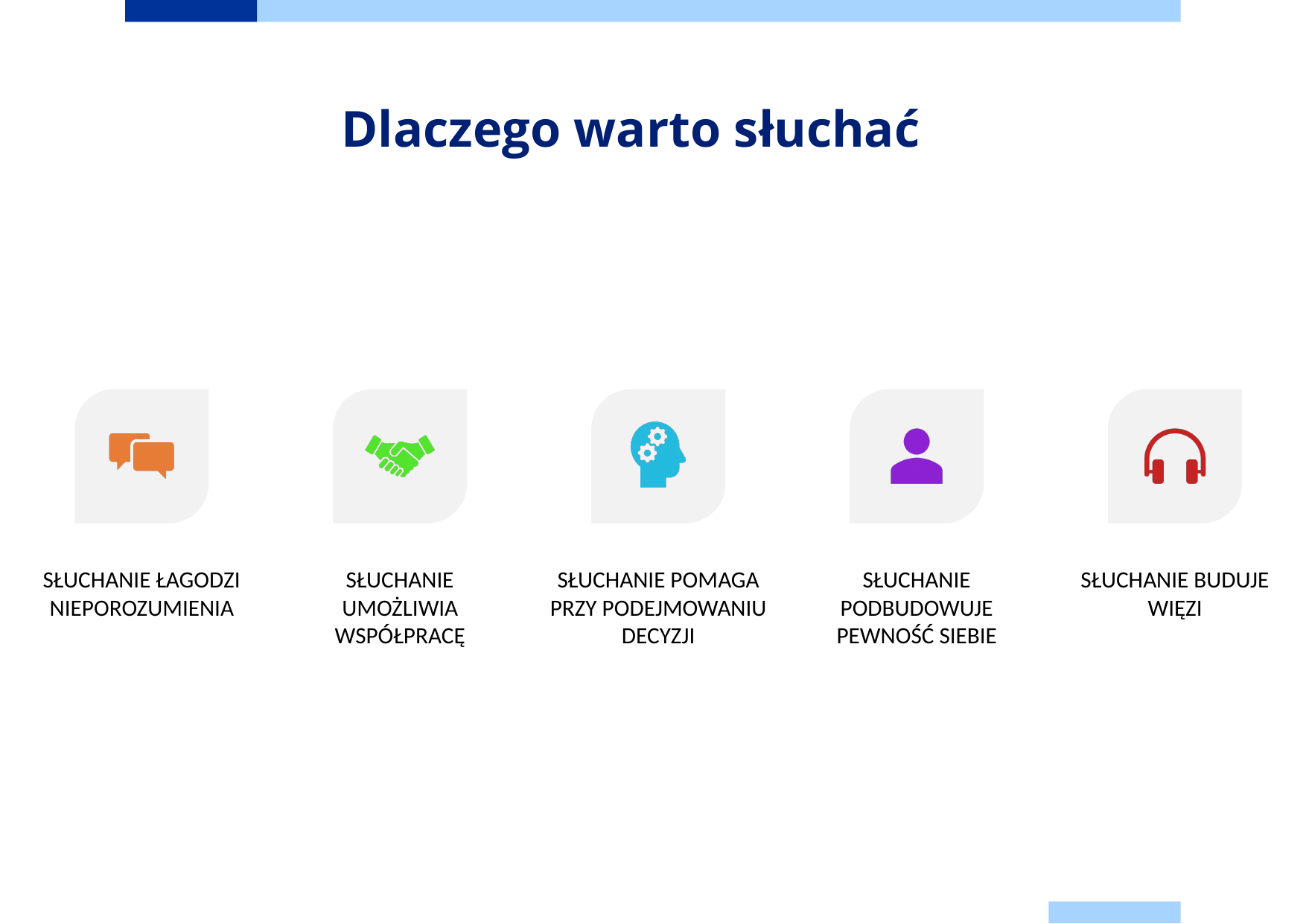

Dlaczego warto słuchać
Słuchanie łagodzi nieporozumienia
Słuchanie umożliwia współpracę
Słuchanie pomaga przy podejmowaniu decyzji
Słuchanie podbudowuje pewność siebie
Słuchanie buduje więzi
# Dlaczego warto słuchać